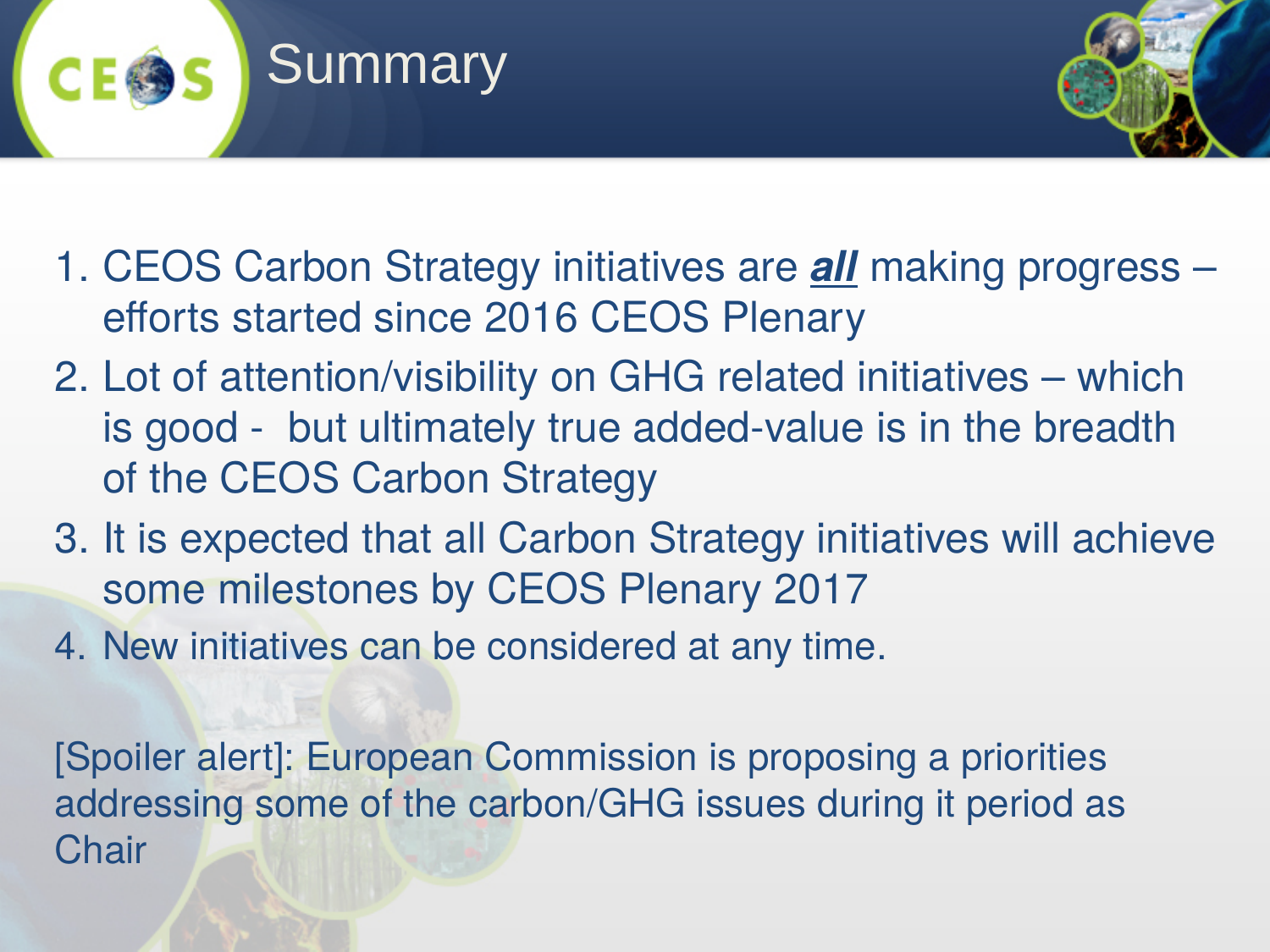

Summary

CEOS Carbon Strategy initiatives are all making progress – efforts started since 2016 CEOS Plenary
Lot of attention/visibility on GHG related initiatives – which is good -  but ultimately true added-value is in the breadth of the CEOS Carbon Strategy
It is expected that all Carbon Strategy initiatives will achieve some milestones by CEOS Plenary 2017
New initiatives can be considered at any time.

[Spoiler alert]: European Commission is proposing a priorities addressing some of the carbon/GHG issues during it period as Chair